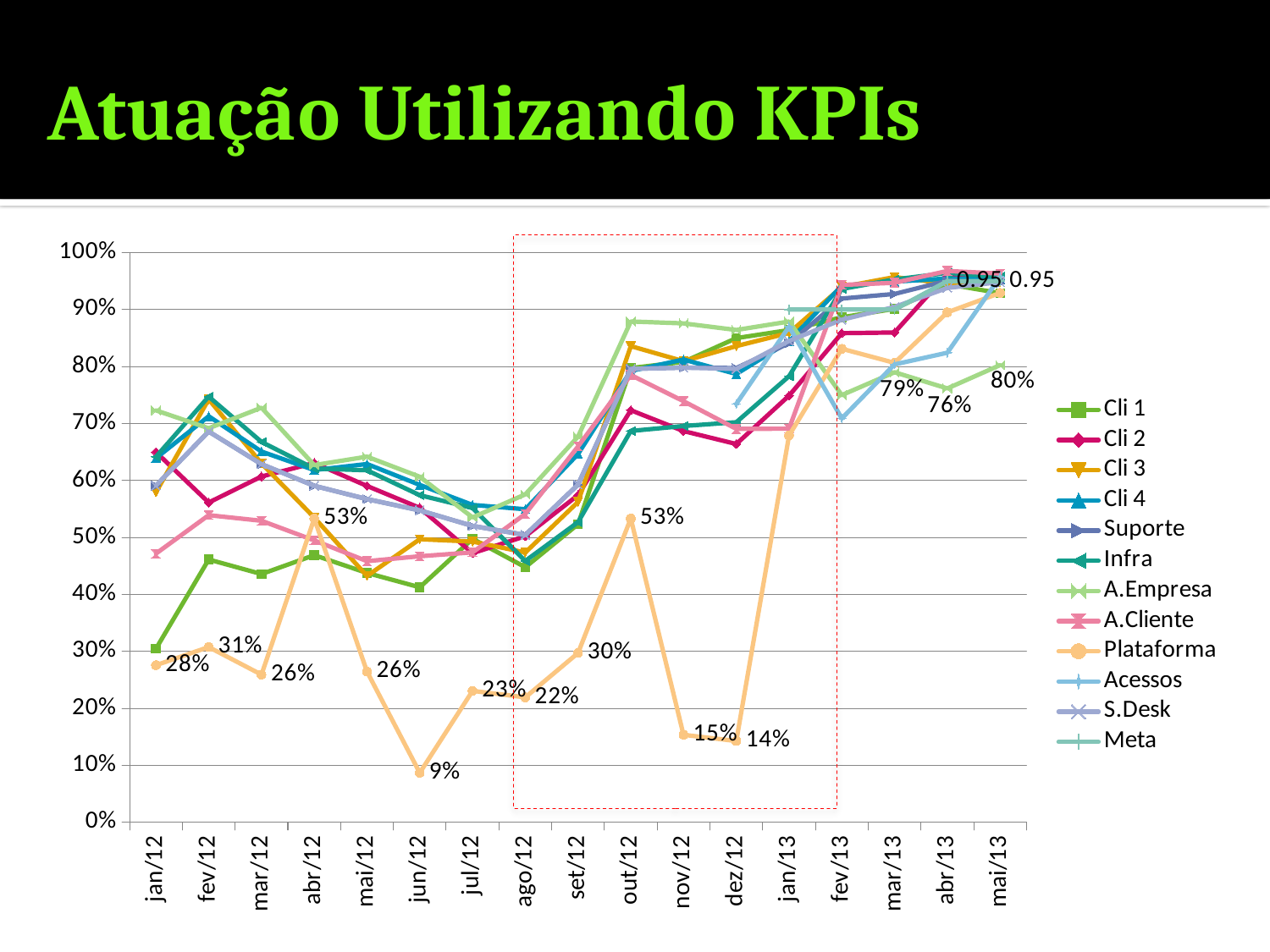

# Atuação Utilizando KPIs

### Chart

| Category | Cli 1 | Cli 2 | Cli 3 | Cli 4 | Suporte | Infra | A.Empresa | A.Cliente | Plataforma | Acessos | S.Desk | Meta |
|---|---|---|---|---|---|---|---|---|---|---|---|---|
| jan/12 | 0.3048 | 0.65 | 0.5795 | 0.6393 | 0.5911 | 0.6417 | 0.7231000000000001 | 0.4718 | 0.2759 | None | 0.5911 | None |
| fev/12 | 0.46149999999999997 | 0.5614 | 0.7426 | 0.7128 | 0.6859999999999999 | 0.7473000000000001 | 0.6917 | 0.5392 | 0.3077 | None | 0.6859999999999999 | None |
| mar/12 | 0.4359 | 0.6071 | 0.63 | 0.6509 | 0.6288 | 0.6678000000000001 | 0.7279000000000001 | 0.5294 | 0.2593 | None | 0.6288 | None |
| abr/12 | 0.46909999999999996 | 0.6308 | 0.535 | 0.6184000000000001 | 0.5907 | 0.621 | 0.6271 | 0.495 | 0.5333 | None | 0.5907 | None |
| mai/12 | 0.4379 | 0.5905 | 0.4324 | 0.629 | 0.5675 | 0.6181 | 0.6419 | 0.4586 | 0.2647 | None | 0.5675 | None |
| jun/12 | 0.41259999999999997 | 0.5521 | 0.4971 | 0.5924 | 0.5477000000000001 | 0.5743 | 0.6067 | 0.4672 | 0.087 | None | 0.5477000000000001 | None |
| jul/12 | 0.4978 | 0.47259999999999996 | 0.4929 | 0.5572 | 0.5204 | 0.5518 | 0.5353 | 0.474 | 0.23079999999999998 | None | 0.5204 | None |
| ago/12 | 0.44799999999999995 | 0.5023 | 0.47369999999999995 | 0.5497 | 0.5045000000000001 | 0.45890000000000003 | 0.5757 | 0.5414 | 0.2195 | None | 0.5045000000000001 | None |
| set/12 | 0.5234000000000001 | 0.5744 | 0.5625 | 0.6466 | 0.5929 | 0.527 | 0.6770999999999999 | 0.6598 | 0.2973 | None | 0.5929 | None |
| out/12 | 0.7974 | 0.7234 | 0.8359000000000001 | 0.7923 | 0.7959999999999999 | 0.687 | 0.8791 | 0.7852 | 0.5333 | None | 0.7959999999999999 | None |
| nov/12 | 0.8081999999999999 | 0.6868000000000001 | 0.8094 | 0.8123999999999999 | 0.7981999999999999 | 0.6957 | 0.8758 | 0.7393000000000001 | 0.15380000000000002 | None | 0.7981999999999999 | None |
| dez/12 | 0.8499 | 0.6640999999999999 | 0.8359000000000001 | 0.787 | 0.7974 | 0.7023 | 0.8642 | 0.6907 | 0.1429 | 0.7343999999999999 | 0.7958 | None |
| jan/13 | 0.864 | 0.749 | 0.859 | 0.844 | 0.841 | 0.783 | 0.879 | 0.691 | 0.679 | 0.87 | 0.845 | 0.9 |
| fev/13 | 0.8865000000000001 | 0.8586 | 0.9397 | 0.9420000000000001 | 0.9194 | 0.9362 | 0.75 | 0.9433 | 0.8312 | 0.7090000000000001 | 0.8822 | 0.9 |
| mar/13 | 0.9013 | 0.8598 | 0.9570000000000001 | 0.9490000000000001 | 0.9274 | 0.9529000000000001 | 0.79 | 0.9470000000000001 | 0.8065000000000001 | 0.8038 | 0.9046 | 0.9 |
| abr/13 | 0.9445 | 0.9627 | 0.9454 | 0.9545 | 0.9506 | 0.9643 | 0.7615999999999999 | 0.9678 | 0.8952 | 0.8243 | 0.938 | 0.95 |
| mai/13 | 0.9288 | 0.9548000000000001 | 0.9483 | 0.9525 | 0.9465 | 0.958 | 0.8026000000000001 | 0.9632 | 0.9292 | 0.9576 | 0.9481 | 0.95 |